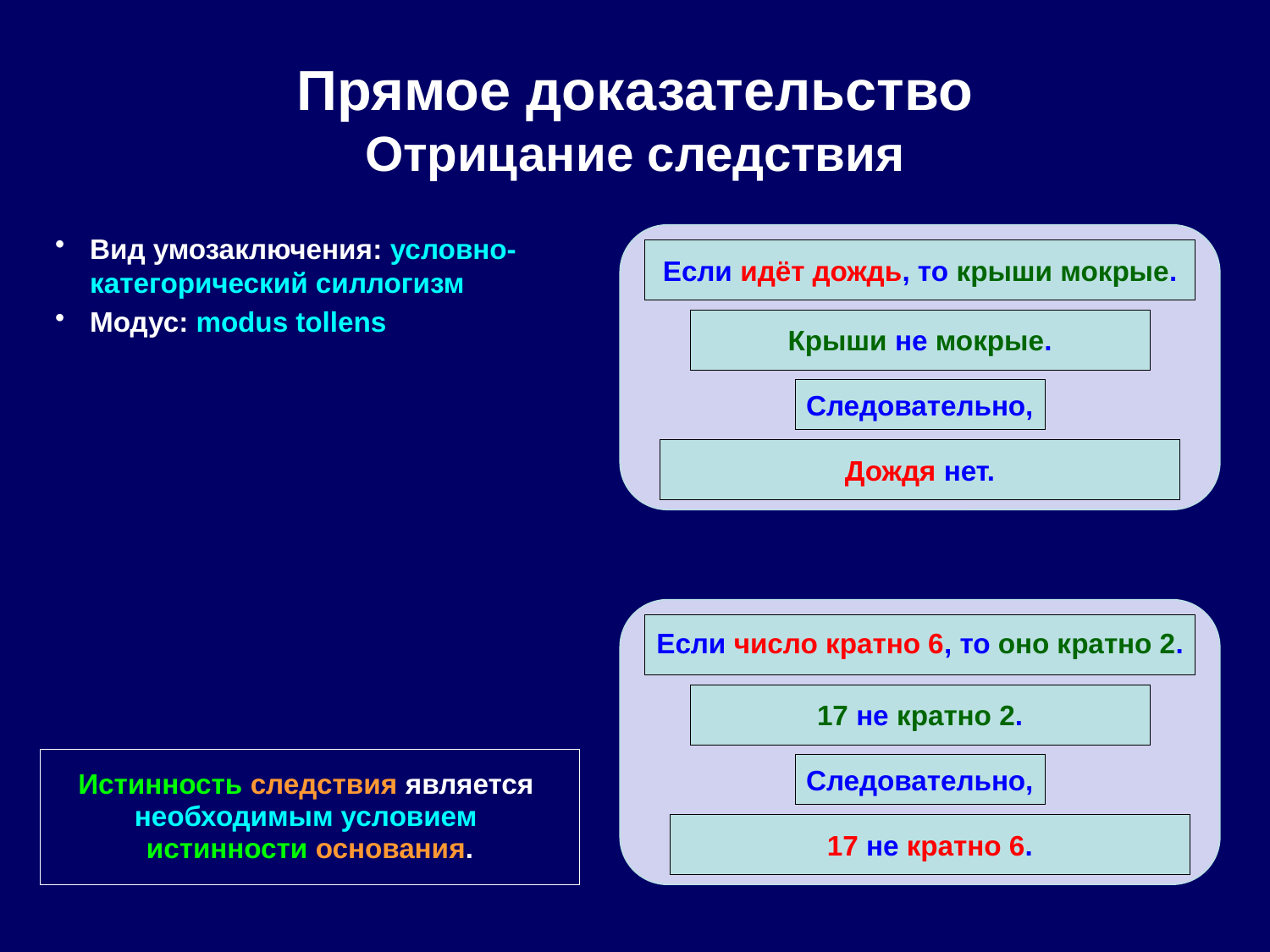

# Прямое доказательство Отрицание следствия
Вид умозаключения: условно- категорический силлогизм
Модус: modus tollens

Если идёт дождь, то крыши мокрые.
Крыши не мокрые.
Следовательно,
Дождя нет.

Если число кратно 6, то оно кратно 2.
17 не кратно 2.
Истинность следствия является
необходимым условием
истинности основания.
Следовательно,
17 не кратно 6.